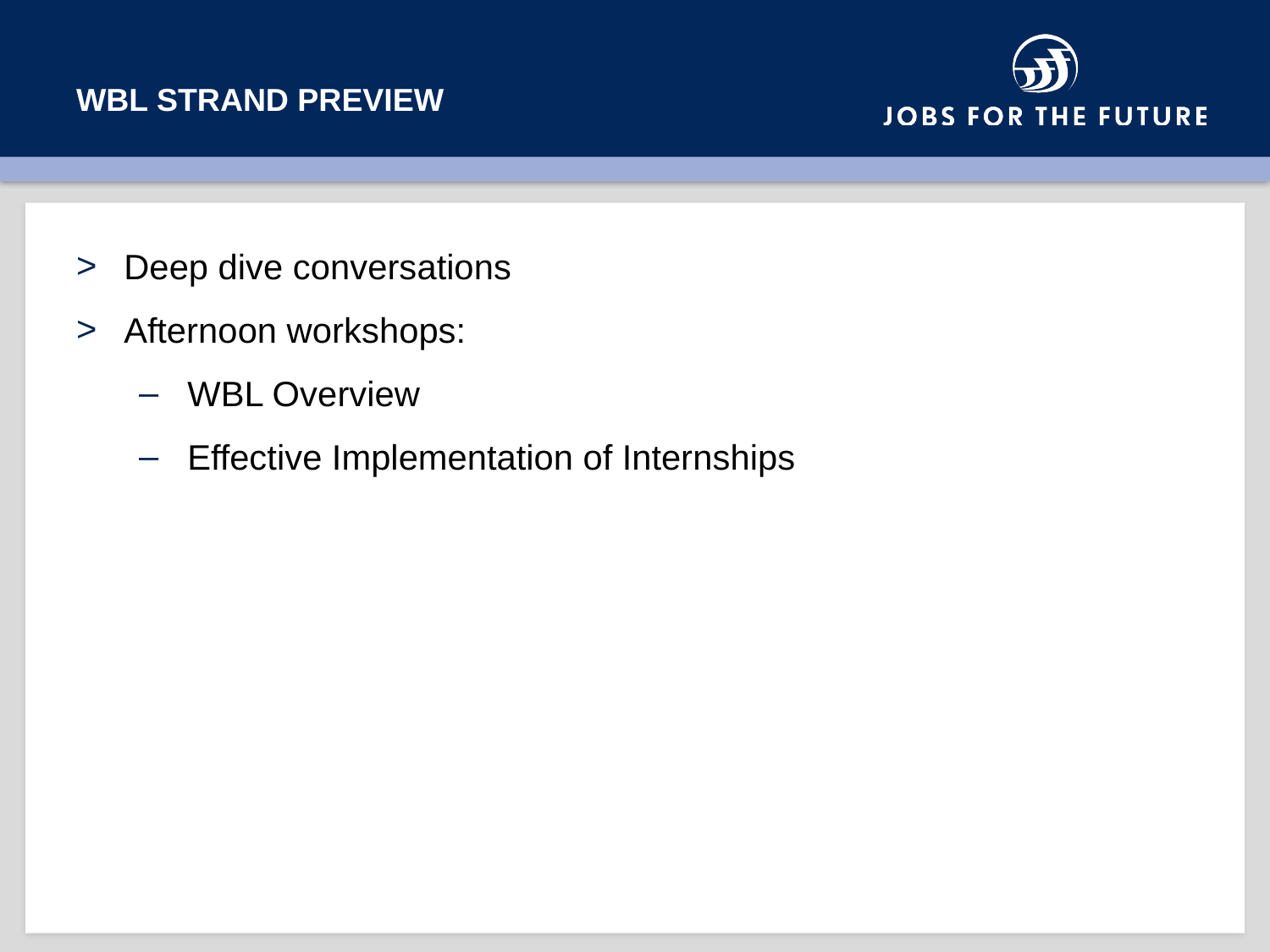

# WBL Strand preview
Deep dive conversations
Afternoon workshops:
WBL Overview
Effective Implementation of Internships